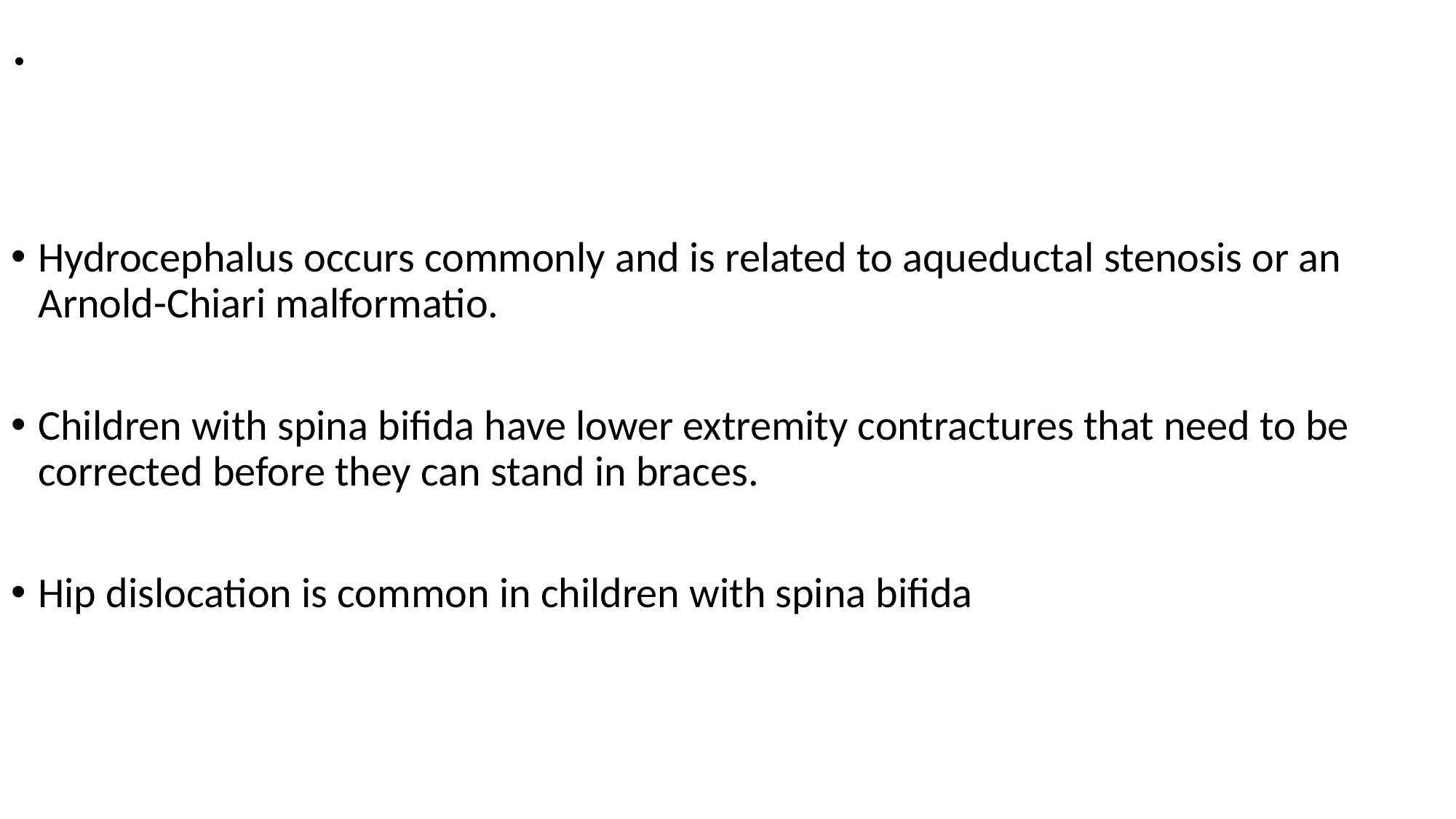

# .

Hydrocephalus occurs commonly and is related to aqueductal stenosis or an Arnold-Chiari malformatio.

Children with spina bifida have lower extremity contractures that need to be corrected before they can stand in braces.

Hip dislocation is common in children with spina bifida